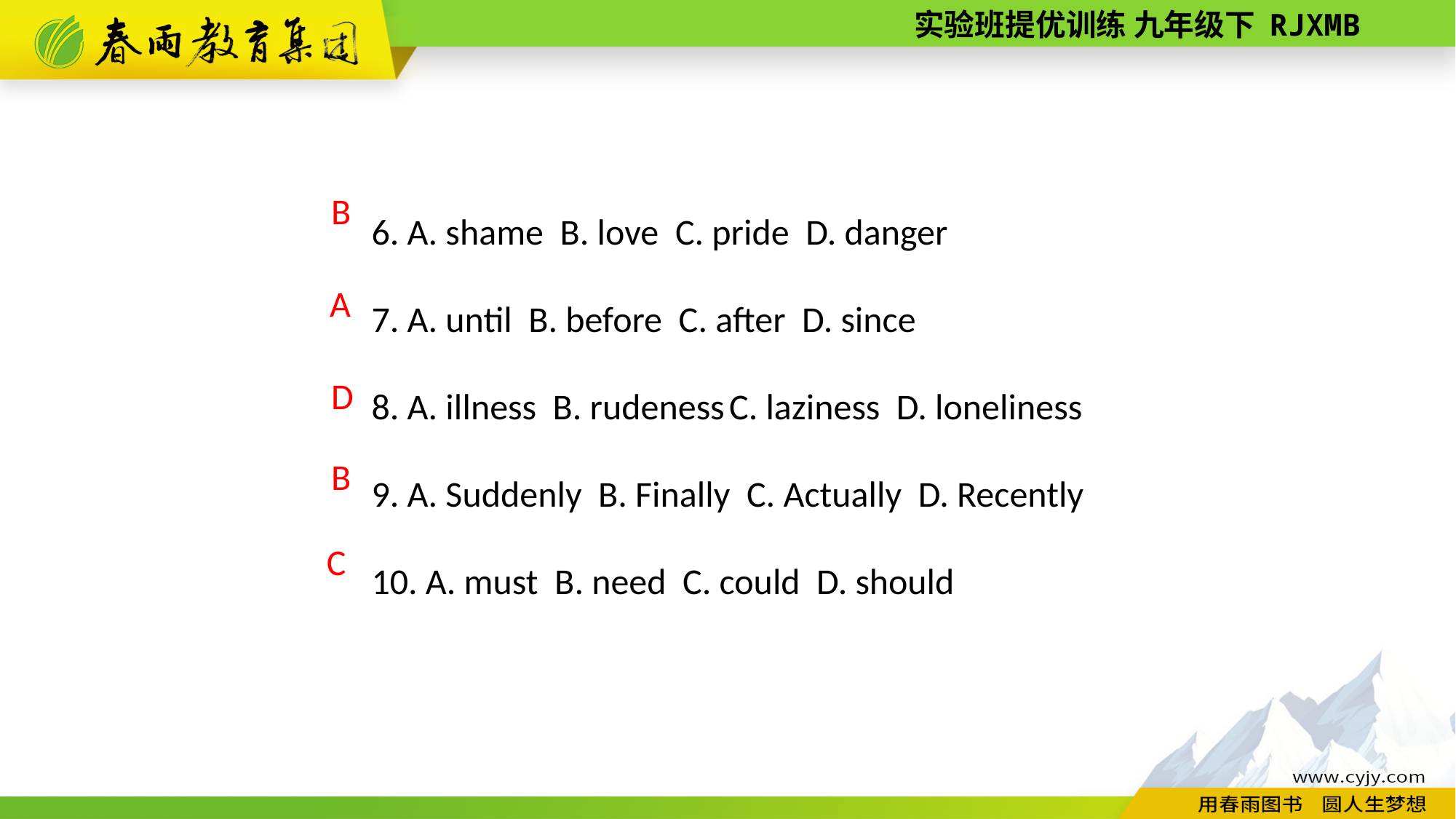

6. A. shame  B. love  C. pride  D. danger
7. A. until  B. before  C. after  D. since
8. A. illness  B. rudeness C. laziness  D. loneliness
9. A. Suddenly  B. Finally  C. Actually  D. Recently
10. A. must  B. need  C. could  D. should
B
 A
D
B
C